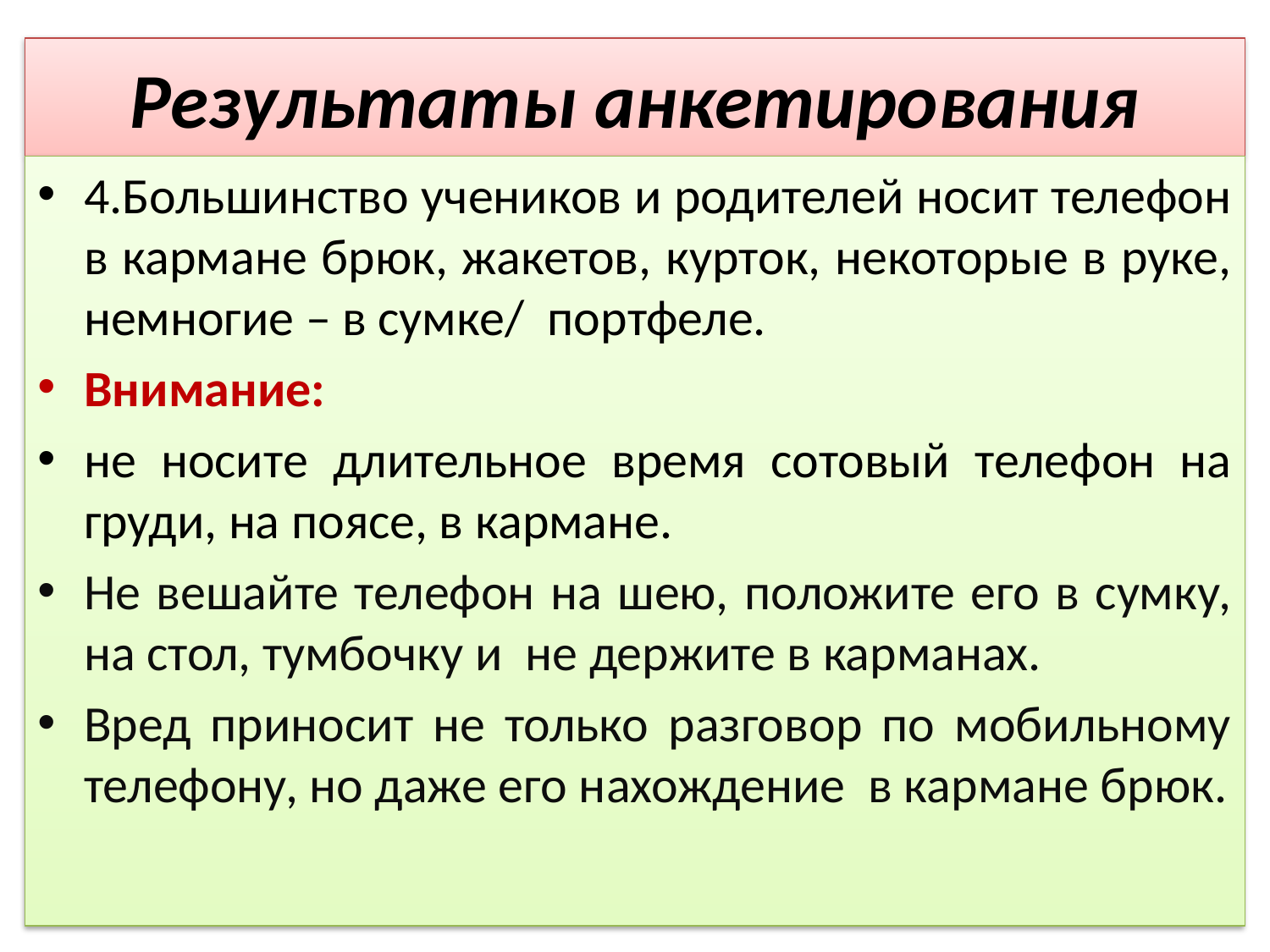

# Результаты анкетирования
4.Большинство учеников и родителей носит телефон в кармане брюк, жакетов, курток, некоторые в руке, немногие – в сумке/  портфеле.
Внимание:
не носите длительное время сотовый телефон на груди, на поясе, в кармане.
Не вешайте телефон на шею, положите его в сумку, на стол, тумбочку и  не держите в карманах.
Вред приносит не только разговор по мобильному телефону, но даже его нахождение  в кармане брюк.